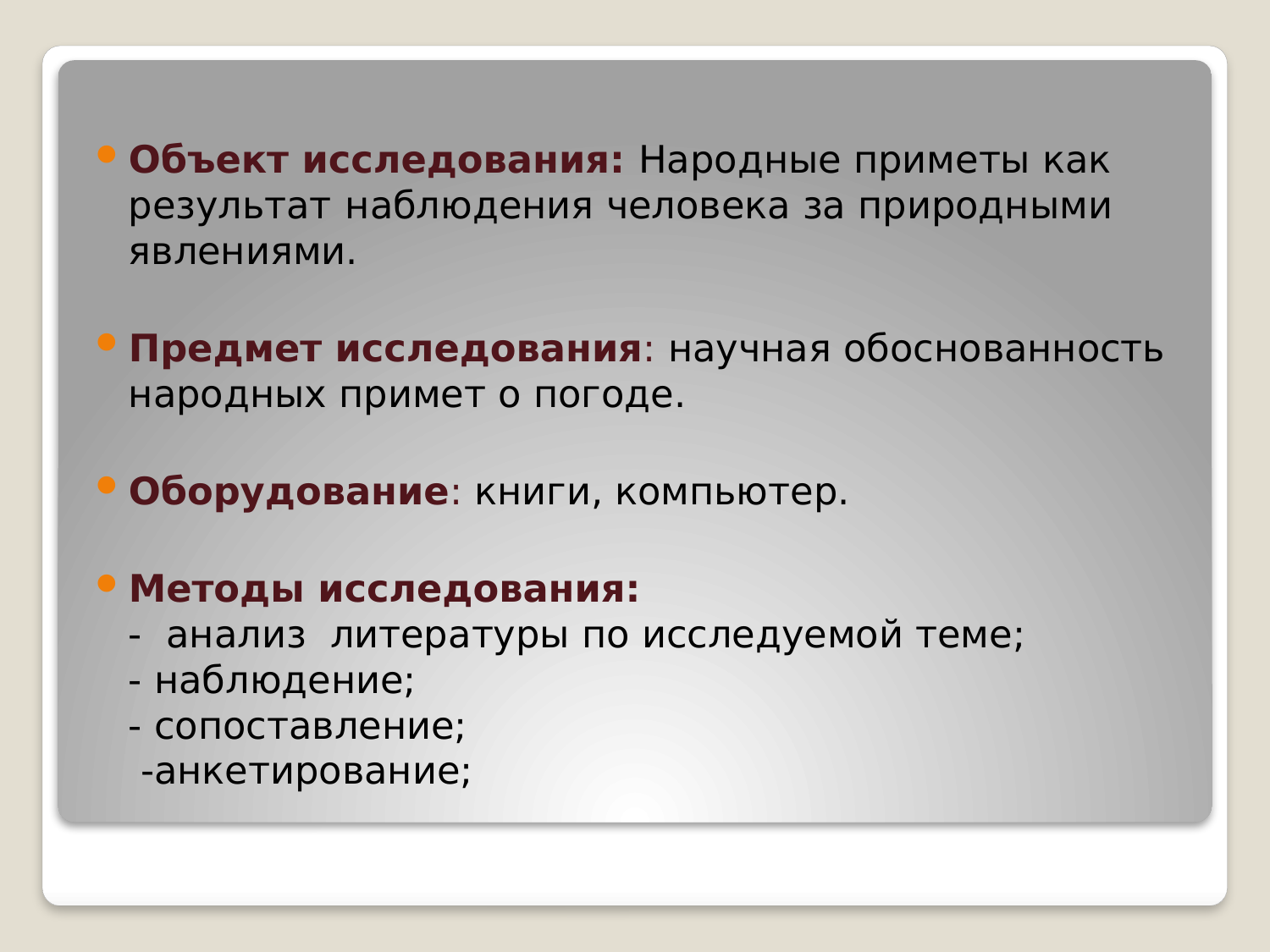

Объект исследования: Народные приметы как результат наблюдения человека за природными явлениями.

Предмет исследования: научная обоснованность  народных примет о погоде.

Оборудование: книги, компьютер.

Методы исследования:
-  анализ  литературы по исследуемой теме;
- наблюдение;
- сопоставление;
 -анкетирование;

#